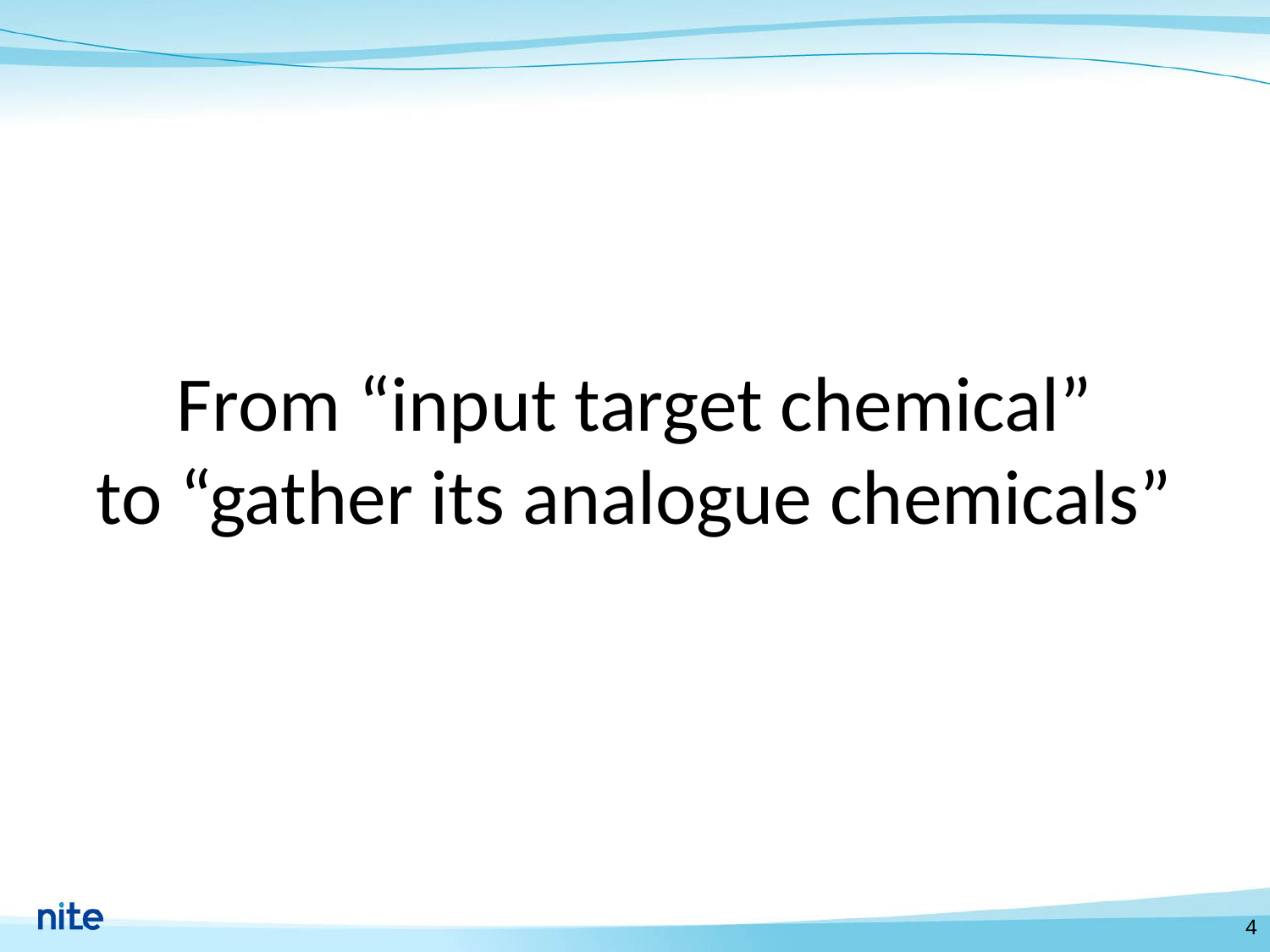

# From “input target chemical” to “gather its analogue chemicals”
4